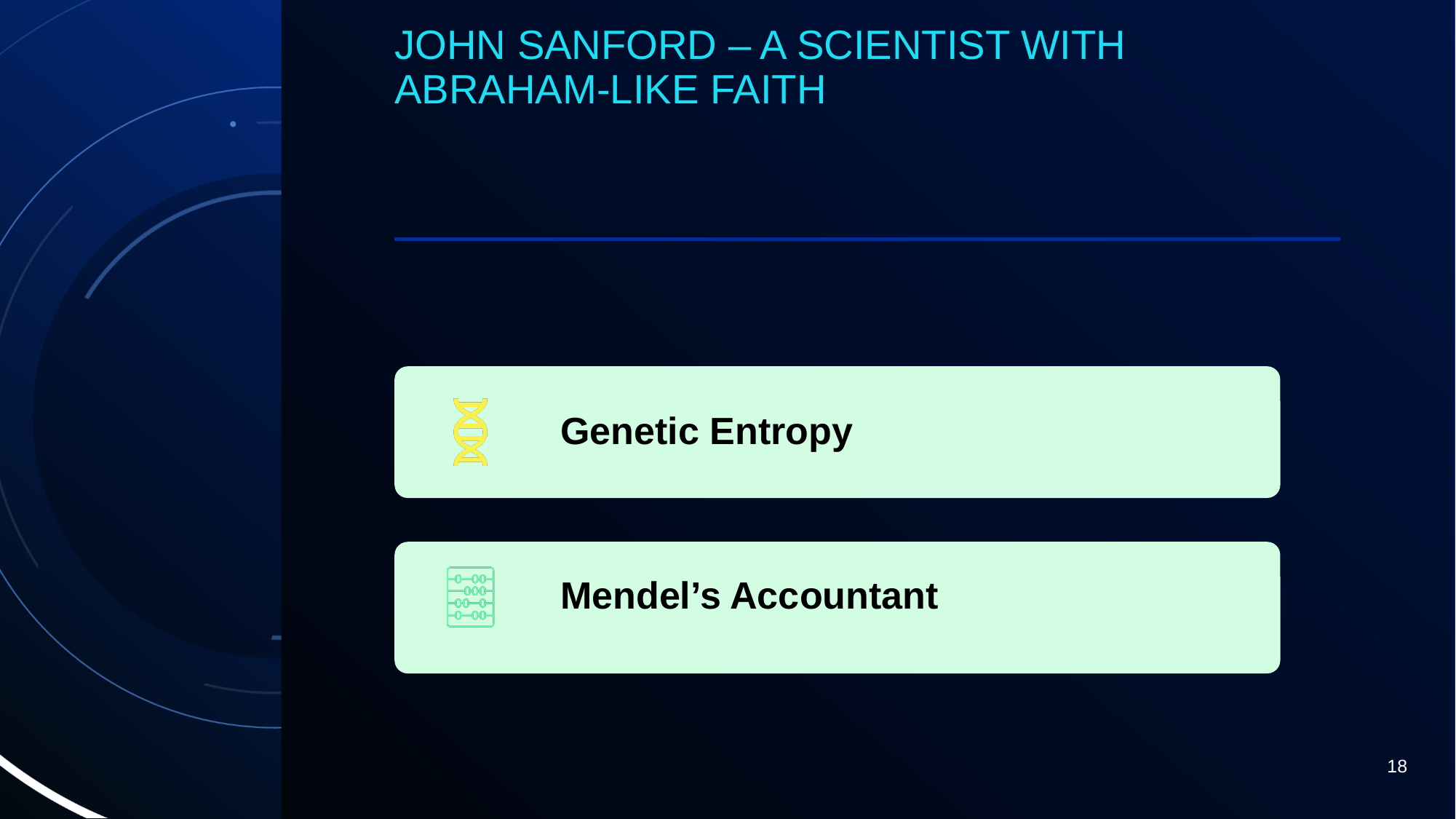

# John Sanford – A Scientist With Abraham-like Faith
Genetic Entropy
Mendel’s Accountant
18